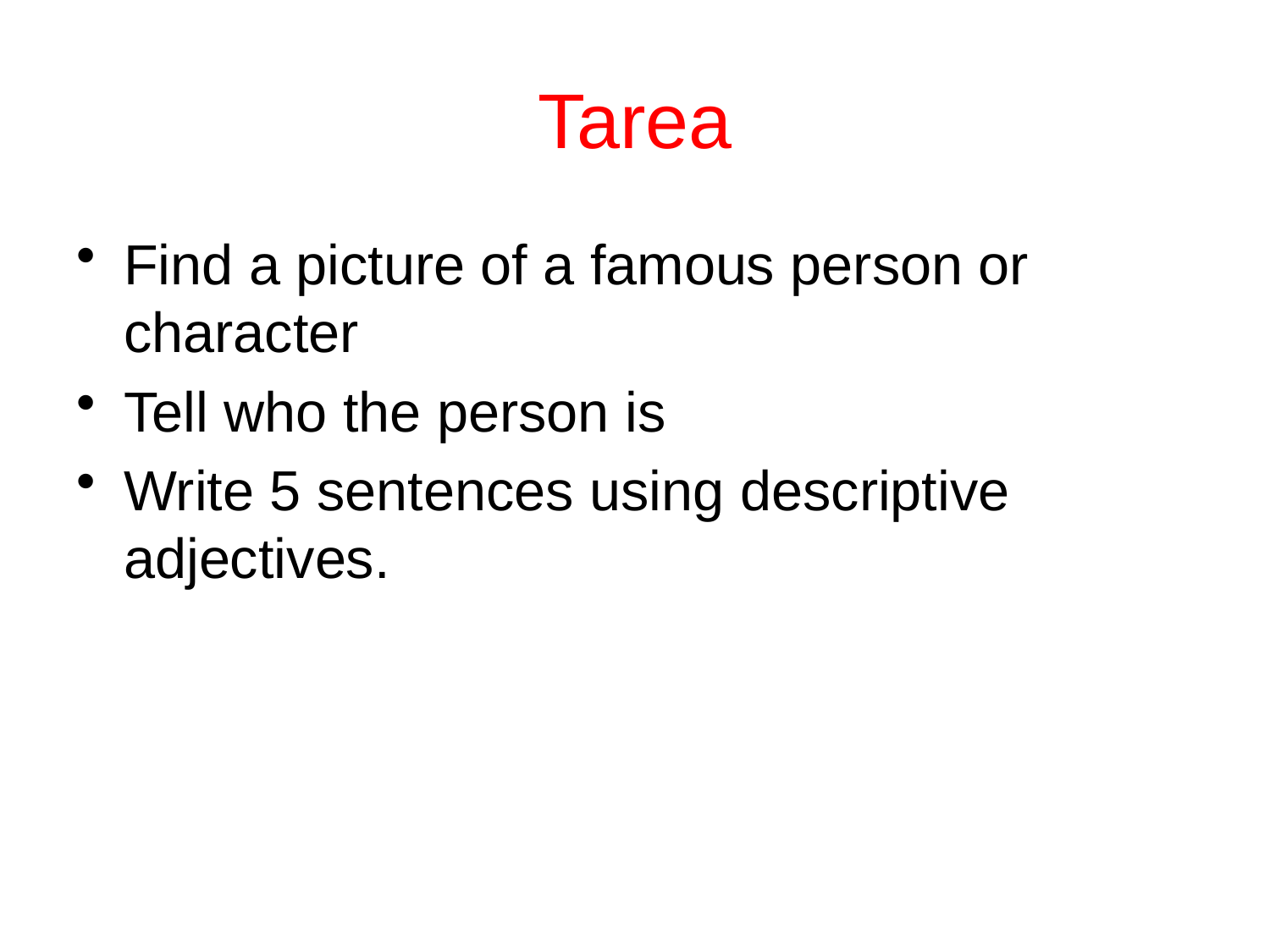

# Tarea
Find a picture of a famous person or character
Tell who the person is
Write 5 sentences using descriptive adjectives.